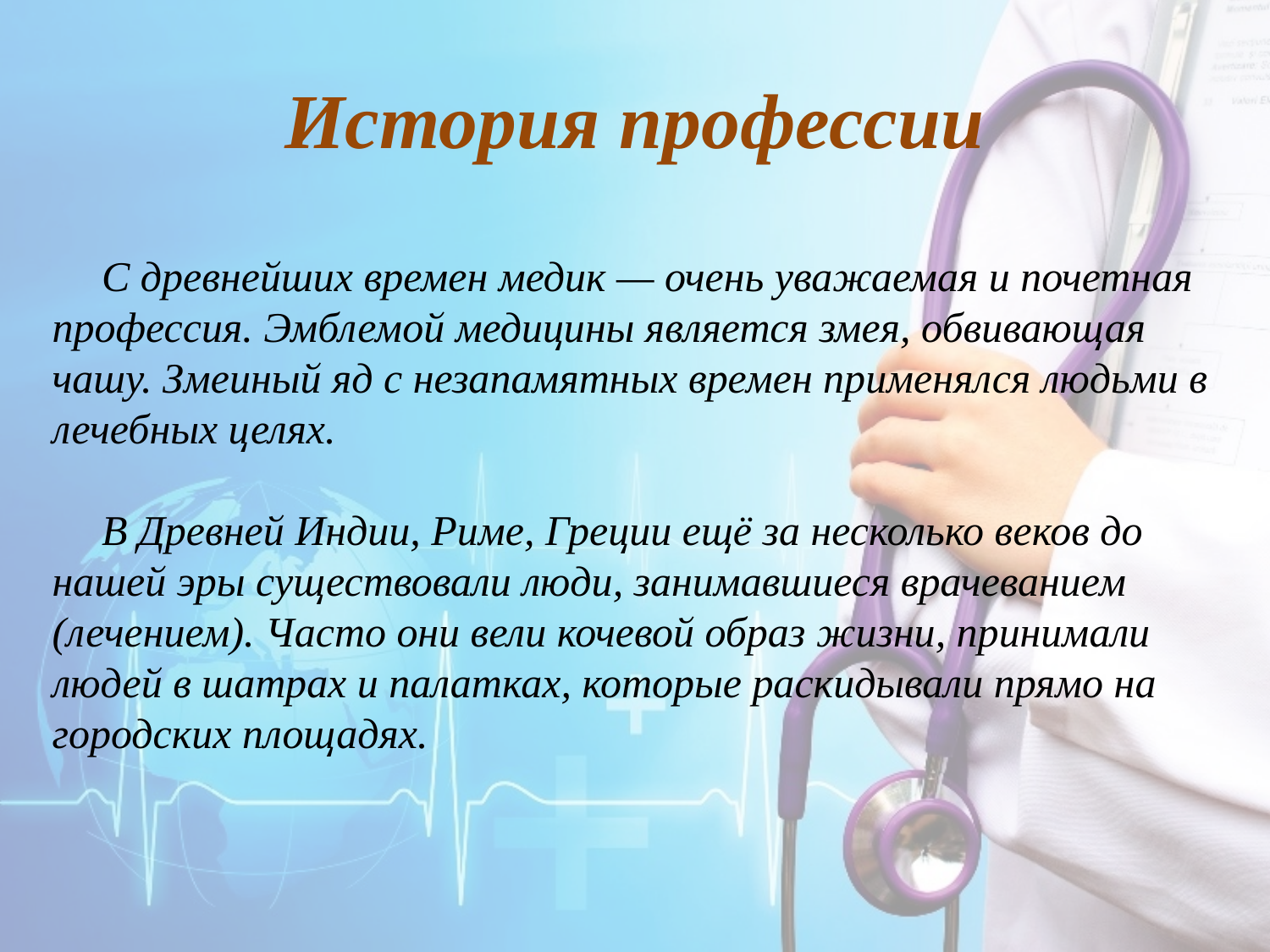

# История профессии
С древнейших времен медик — очень уважаемая и почетная профессия. Эмблемой медицины является змея, обвивающая чашу. Змеиный яд с незапамятных времен применялся людьми в лечебных целях.

В Древней Индии, Риме, Греции ещё за несколько веков до нашей эры существовали люди, занимавшиеся врачеванием (лечением). Часто они вели кочевой образ жизни, принимали людей в шатрах и палатках, которые раскидывали прямо на городских площадях.